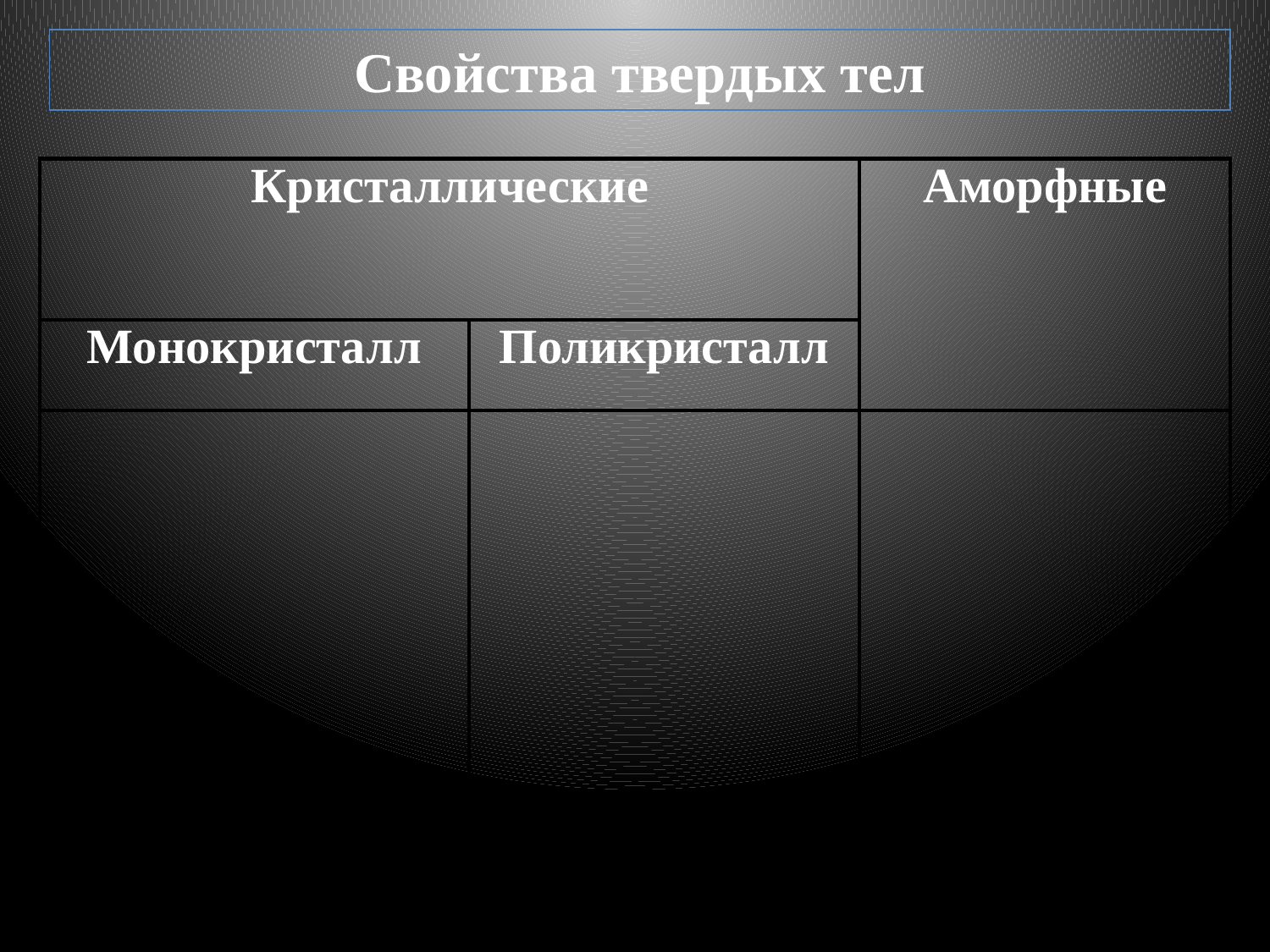

Свойства твердых тел
| Кристаллические |  | Аморфные |
| --- | --- | --- |
| Монокристалл | Поликристалл |  |
|  |  |  |